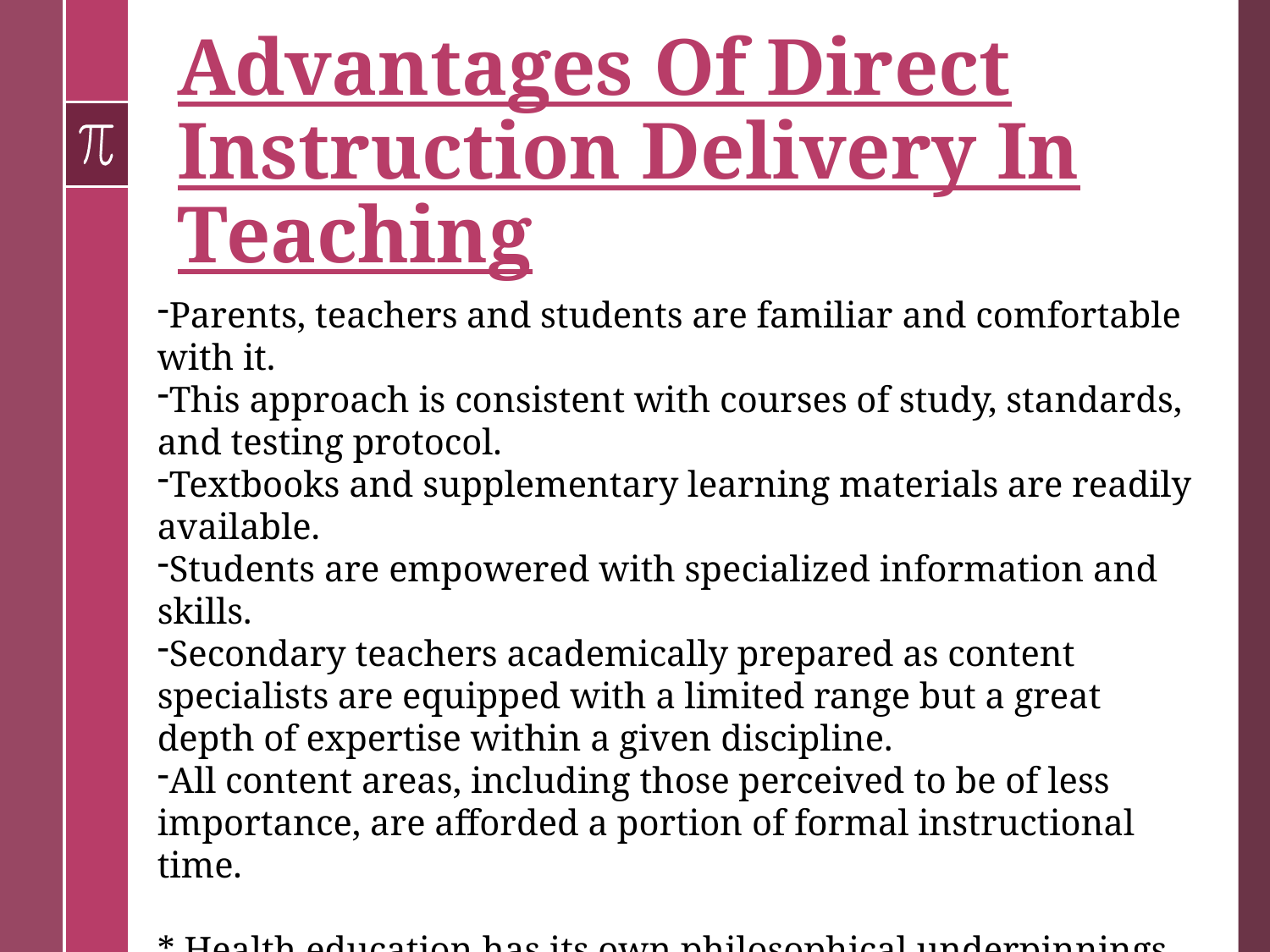

# Advantages Of Direct Instruction Delivery In Teaching
Parents, teachers and students are familiar and comfortable with it.
This approach is consistent with courses of study, standards, and testing protocol.
Textbooks and supplementary learning materials are readily available.
Students are empowered with specialized information and skills.
Secondary teachers academically prepared as content specialists are equipped with a limited range but a great depth of expertise within a given discipline.
All content areas, including those perceived to be of less importance, are afforded a portion of formal instructional time.

* Health education has its own philosophical underpinnings and content integrity, and it is worthy of specific and dedicated instructional time.